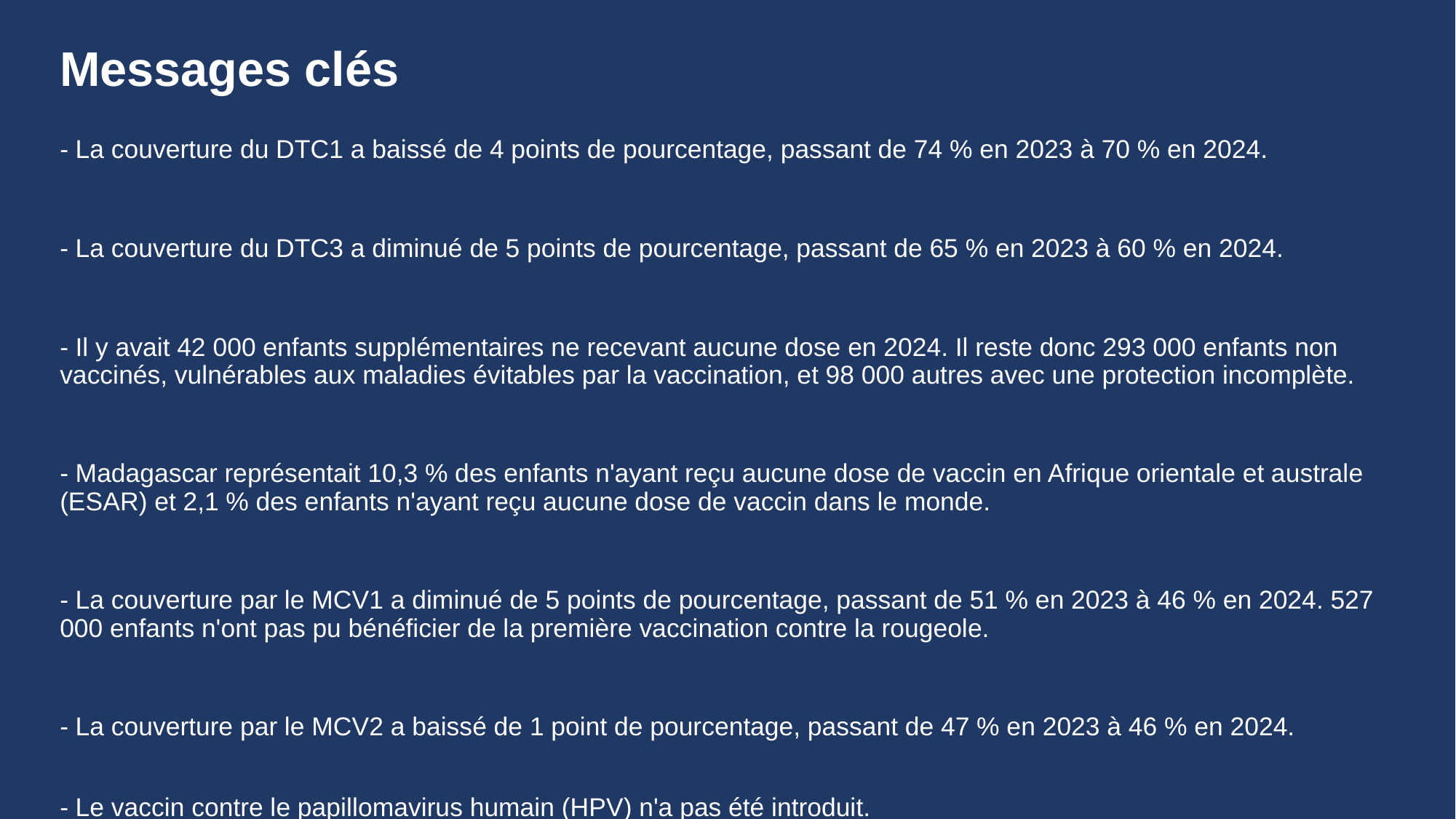

# Messages clés
- La couverture du DTC1 a baissé de 4 points de pourcentage, passant de 74 % en 2023 à 70 % en 2024.

- La couverture du DTC3 a diminué de 5 points de pourcentage, passant de 65 % en 2023 à 60 % en 2024.

- Il y avait 42 000 enfants supplémentaires ne recevant aucune dose en 2024. Il reste donc 293 000 enfants non vaccinés, vulnérables aux maladies évitables par la vaccination, et 98 000 autres avec une protection incomplète.

- Madagascar représentait 10,3 % des enfants n'ayant reçu aucune dose de vaccin en Afrique orientale et australe (ESAR) et 2,1 % des enfants n'ayant reçu aucune dose de vaccin dans le monde.

- La couverture par le MCV1 a diminué de 5 points de pourcentage, passant de 51 % en 2023 à 46 % en 2024. 527 000 enfants n'ont pas pu bénéficier de la première vaccination contre la rougeole.

- La couverture par le MCV2 a baissé de 1 point de pourcentage, passant de 47 % en 2023 à 46 % en 2024.

- Le vaccin contre le papillomavirus humain (HPV) n'a pas été introduit.